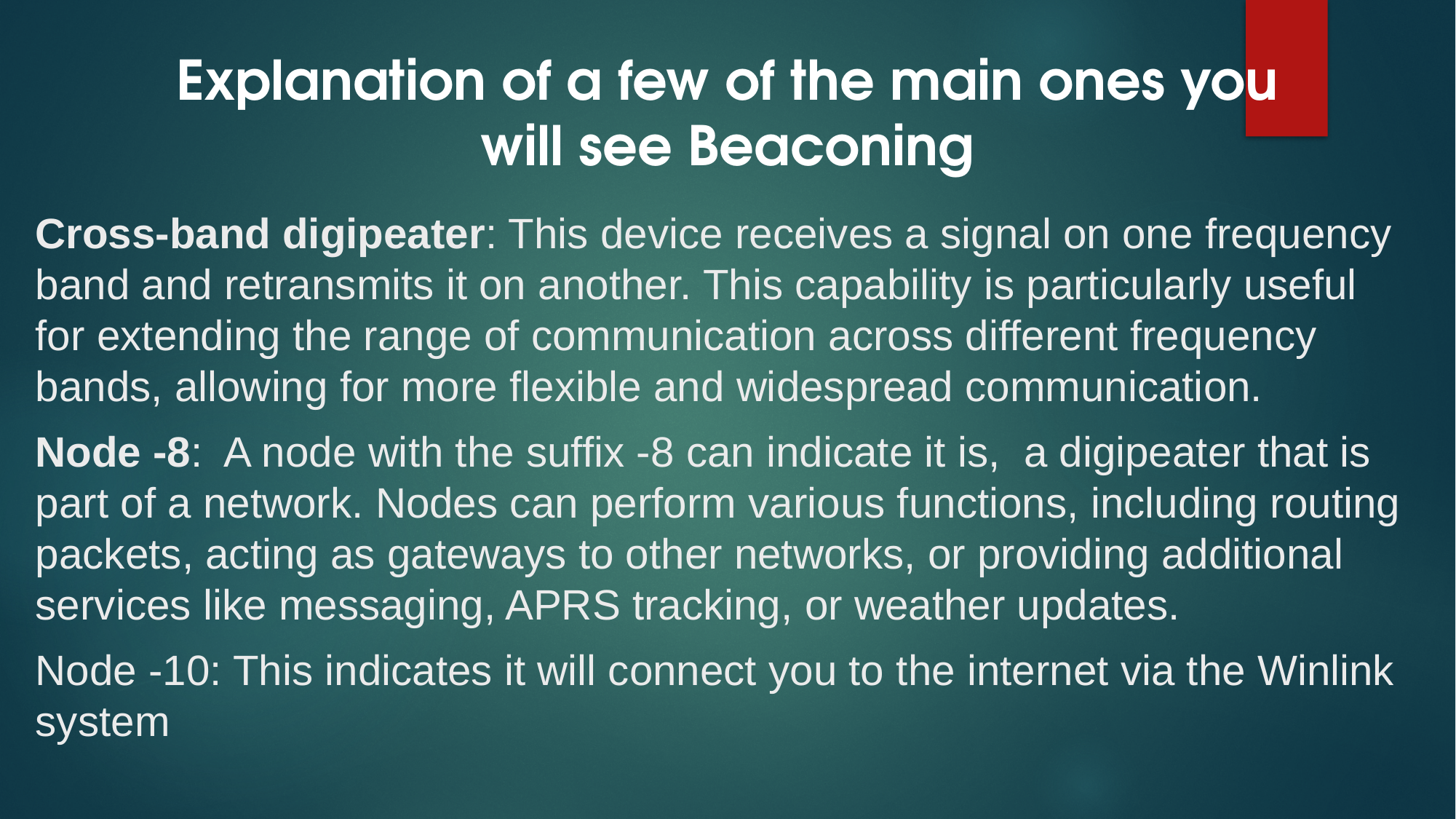

Explanation of a few of the main ones you will see Beaconing
Cross-band digipeater: This device receives a signal on one frequency band and retransmits it on another. This capability is particularly useful for extending the range of communication across different frequency bands, allowing for more flexible and widespread communication.

Node -8:  A node with the suffix -8 can indicate it is,  a digipeater that is part of a network. Nodes can perform various functions, including routing packets, acting as gateways to other networks, or providing additional services like messaging, APRS tracking, or weather updates.

Node -10: This indicates it will connect you to the internet via the Winlink system